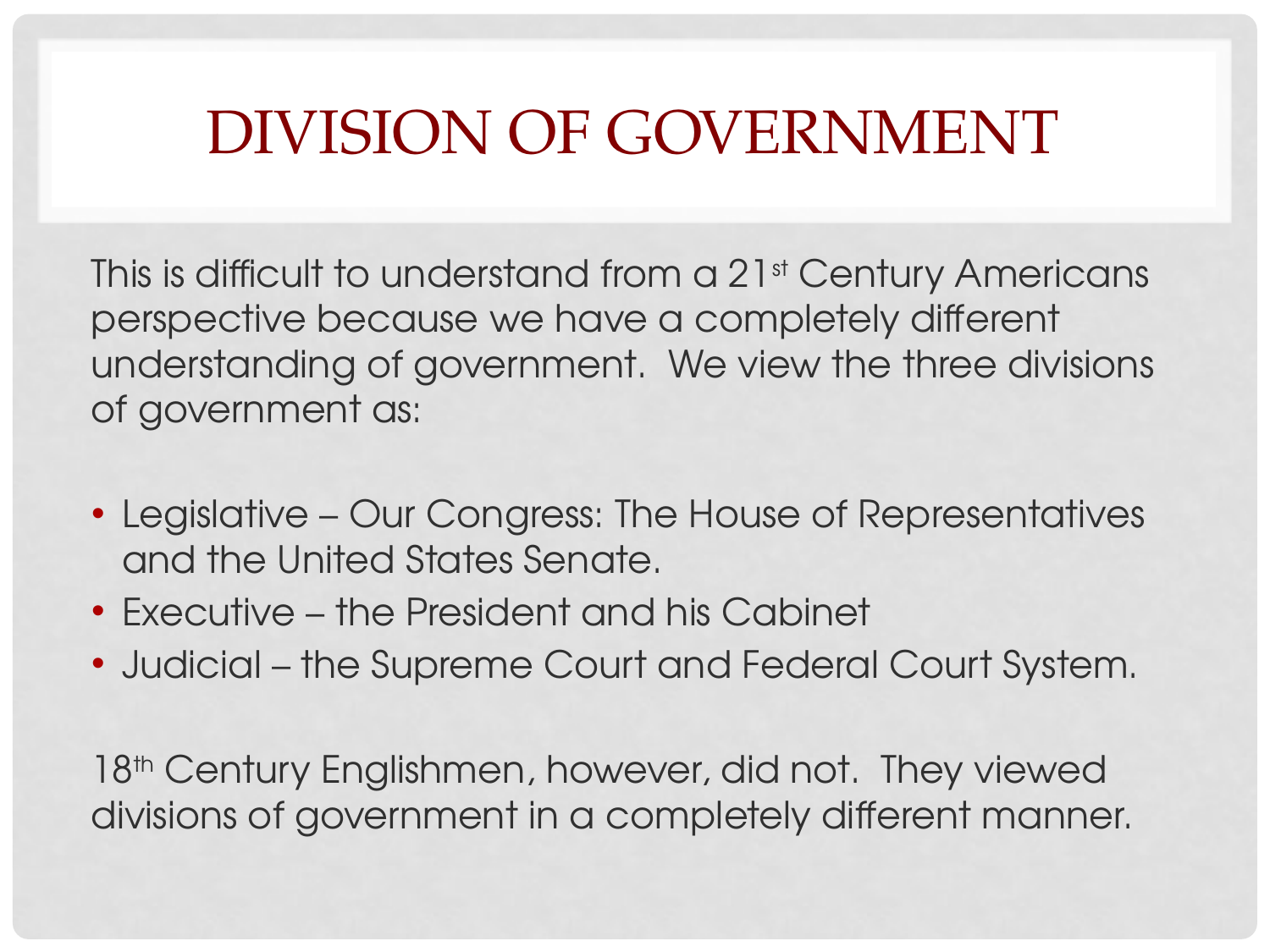

# Division of Government
This is difficult to understand from a 21st Century Americans perspective because we have a completely different understanding of government.  We view the three divisions of government as:

Legislative – Our Congress: The House of Representatives and the United States Senate.
Executive – the President and his Cabinet
Judicial – the Supreme Court and Federal Court System.

18th Century Englishmen, however, did not.  They viewed divisions of government in a completely different manner.